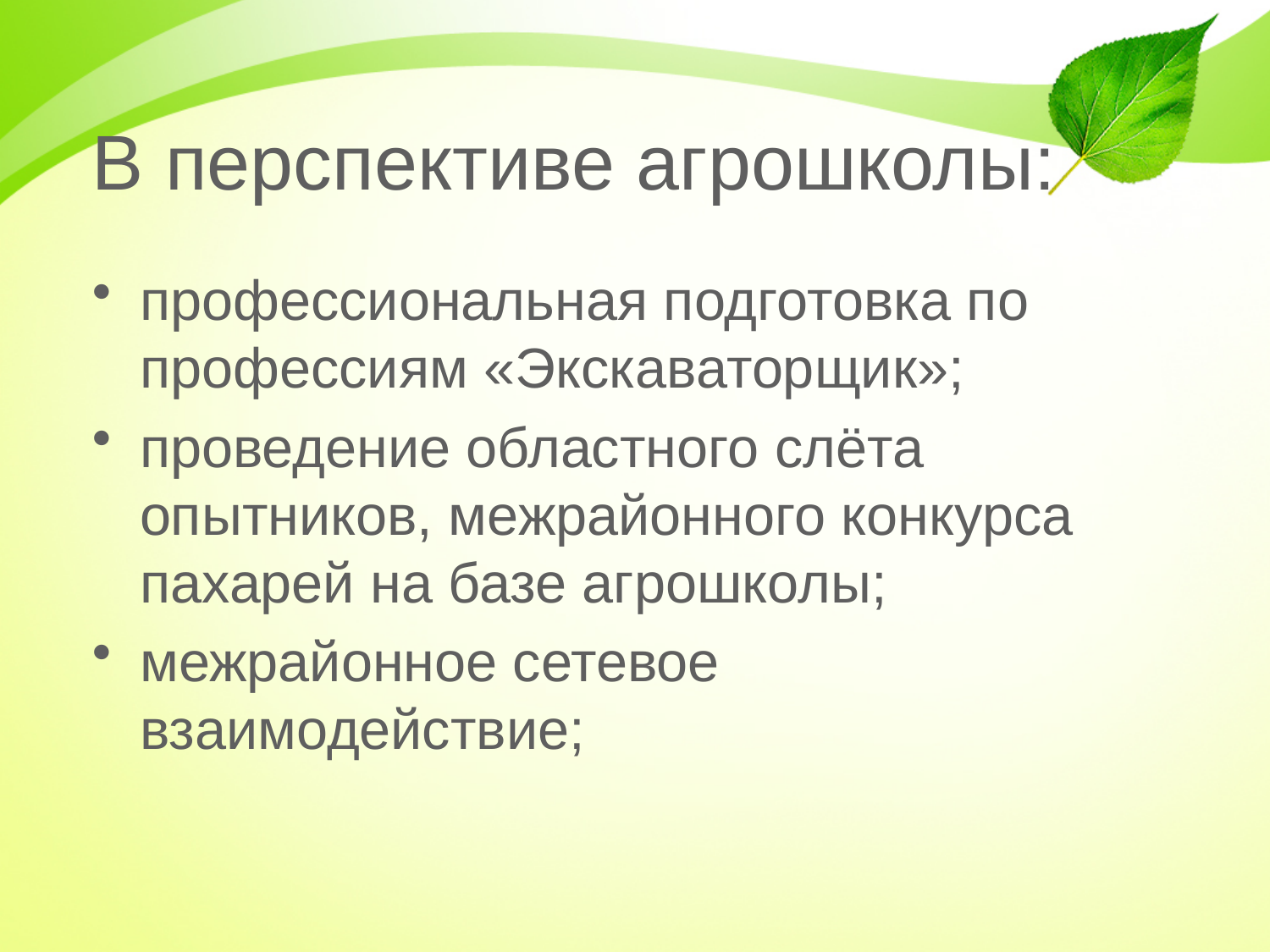

# В перспективе агрошколы:
профессиональная подготовка по профессиям «Экскаваторщик»;
проведение областного слёта опытников, межрайонного конкурса пахарей на базе агрошколы;
межрайонное сетевое взаимодействие;